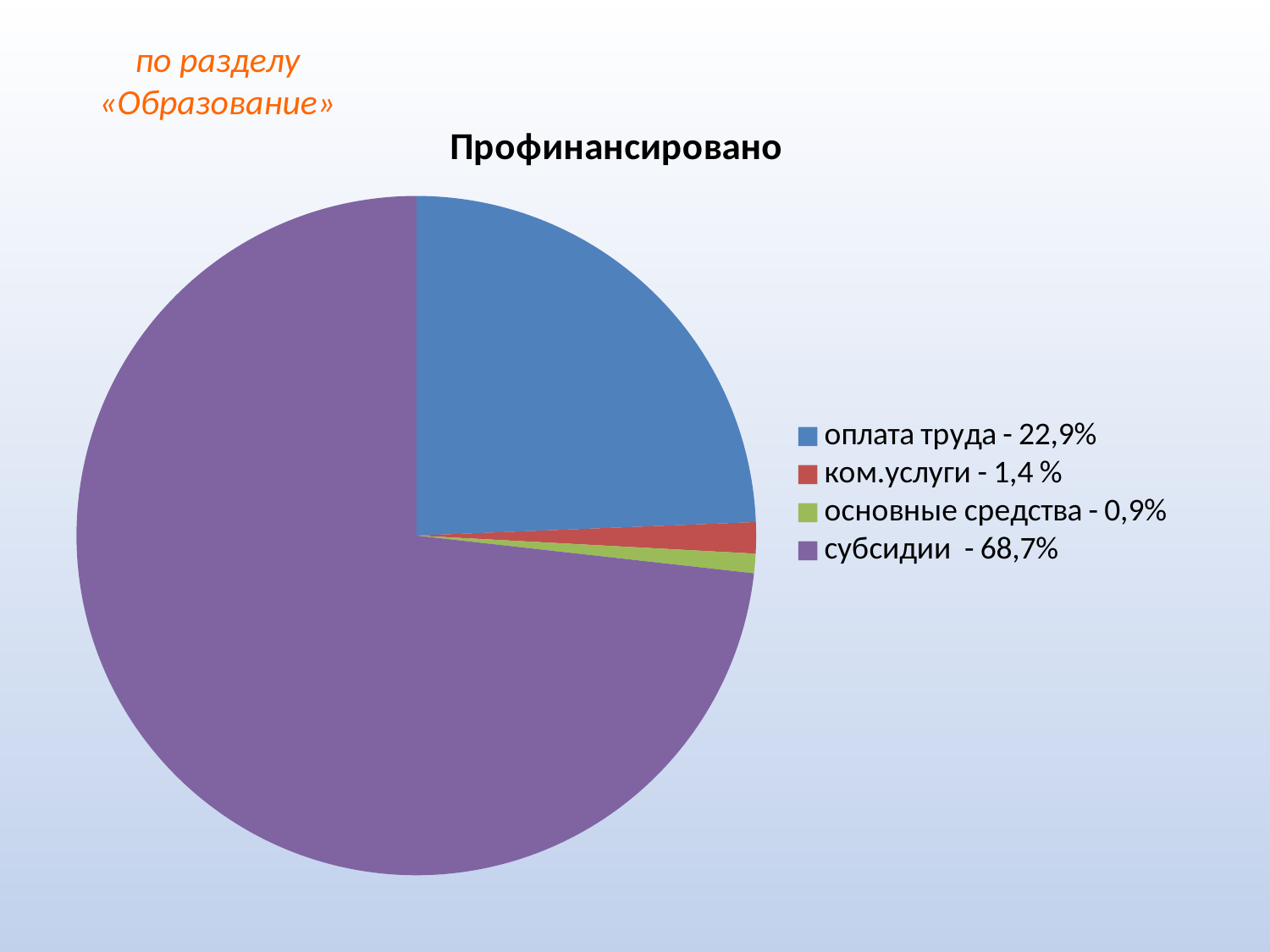

по разделу «Образование»

### Chart:

| Category | Профинансировано |
|---|---|
| оплата труда - 22,9% | 70598.3 |
| ком.услуги - 1,4 % | 4290.8 |
| основные средства - 0,9% | 2684.0 |
| субсидии  - 68,7% | 212139.1 |